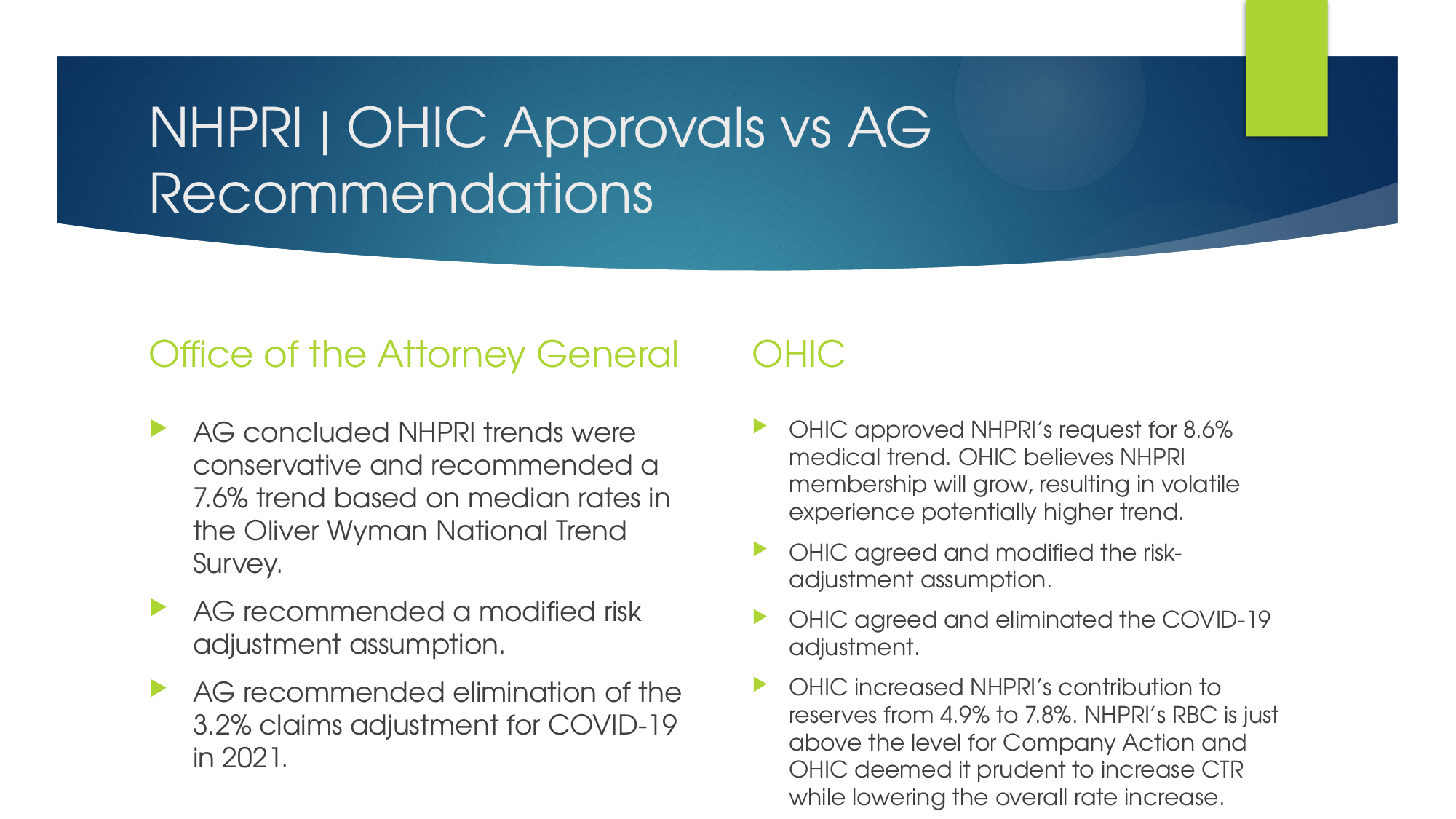

# NHPRI | OHIC Approvals vs AG Recommendations
Office of the Attorney General
OHIC
AG concluded NHPRI trends were conservative and recommended a 7.6% trend based on median rates in the Oliver Wyman National Trend Survey.
AG recommended a modified risk adjustment assumption.
AG recommended elimination of the 3.2% claims adjustment for COVID-19 in 2021.

OHIC approved NHPRI’s request for 8.6% medical trend. OHIC believes NHPRI membership will grow, resulting in volatile experience potentially higher trend.
OHIC agreed and modified the risk-adjustment assumption.
OHIC agreed and eliminated the COVID-19 adjustment.
OHIC increased NHPRI’s contribution to reserves from 4.9% to 7.8%. NHPRI’s RBC is just above the level for Company Action and OHIC deemed it prudent to increase CTR while lowering the overall rate increase.